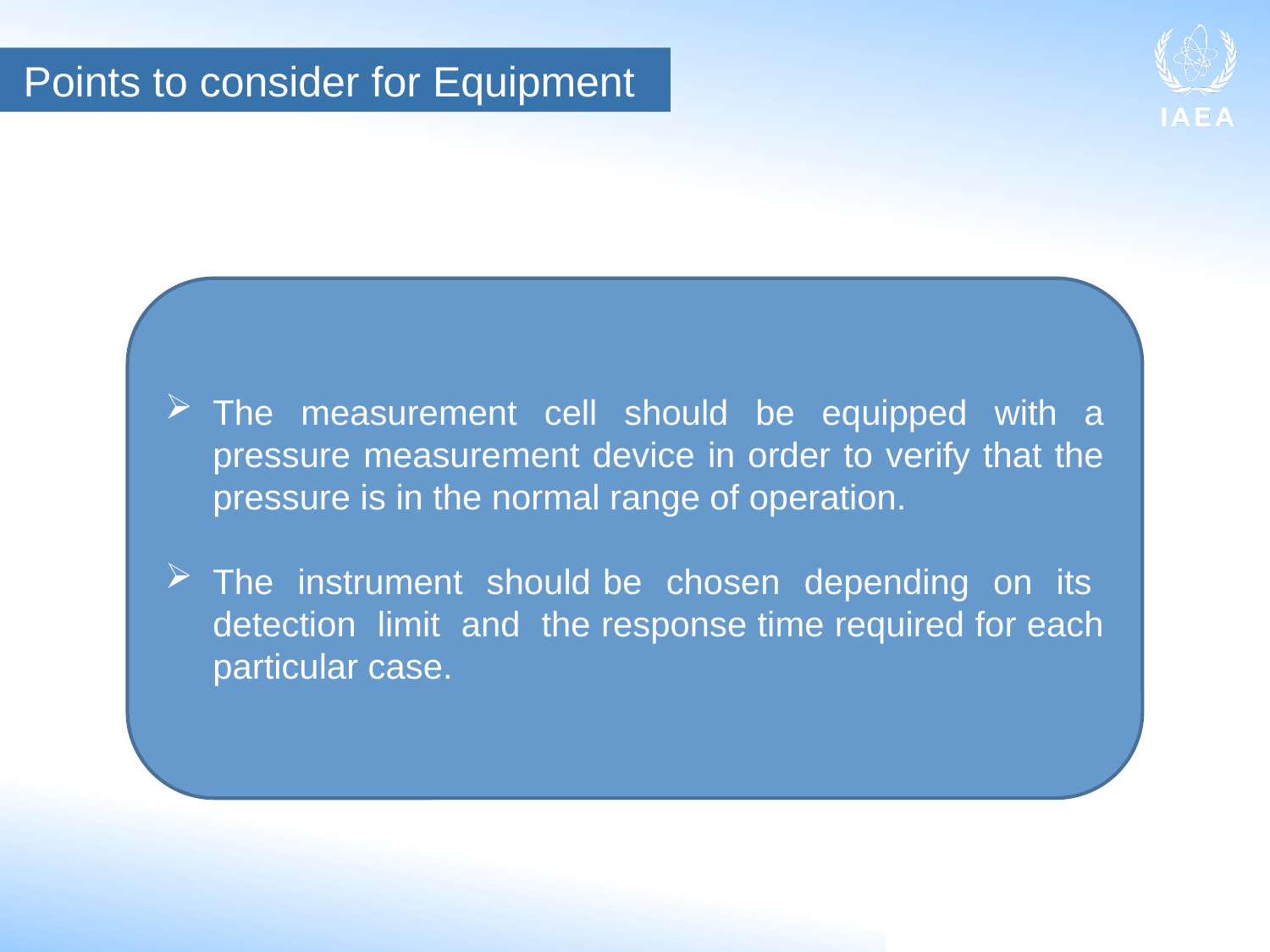

Points to consider for Equipment
The measurement cell should be equipped with a pressure measurement device in order to verify that the pressure is in the normal range of operation.

The  instrument  should be  chosen  depending  on  its  detection  limit  and  the response time required for each particular case.